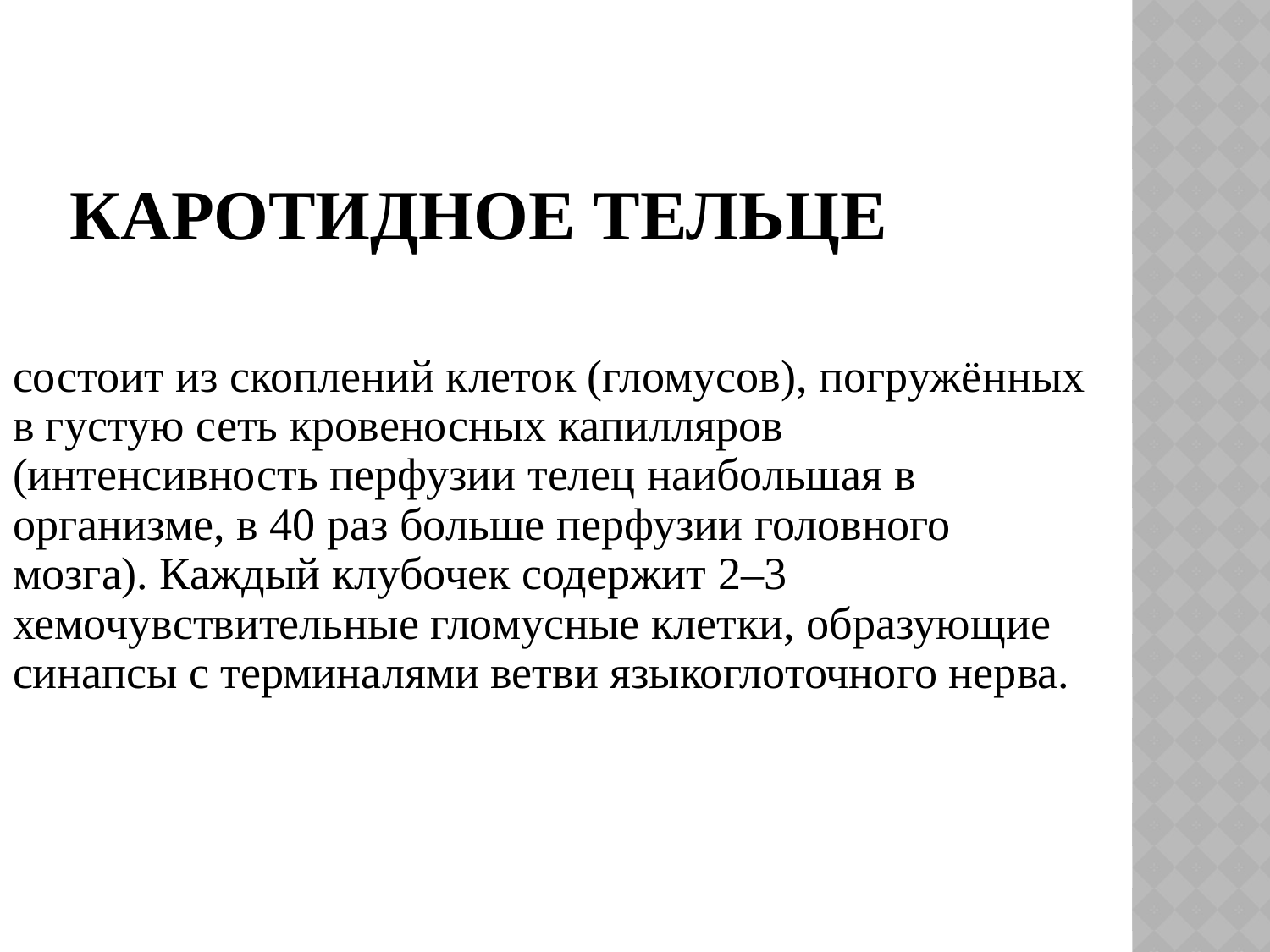

# Каротидное тельце
состоит из скоплений клеток (гломусов), погружённых в густую сеть кровеносных капилляров (интенсивность перфузии телец наибольшая в организме, в 40 раз больше перфузии головного мозга). Каждый клубочек содержит 2–3 хемочувствительные гломусные клетки, образующие синапсы с терминалями ветви языкоглоточного нерва.